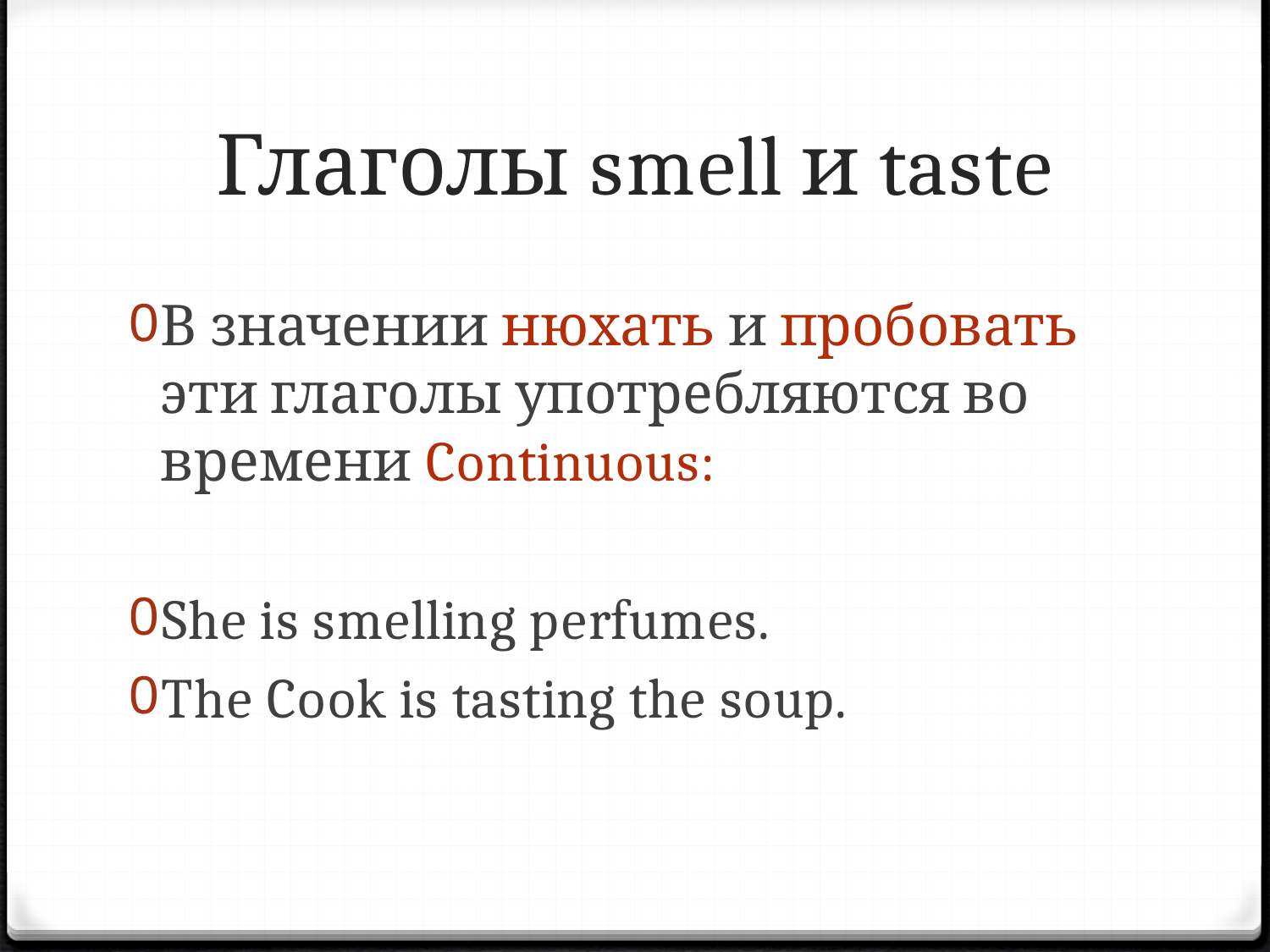

# Глаголы smell и taste
В значении нюхать и пробовать эти глаголы употребляются во времени Continuous:

She is smelling perfumes.
The Cook is tasting the soup.